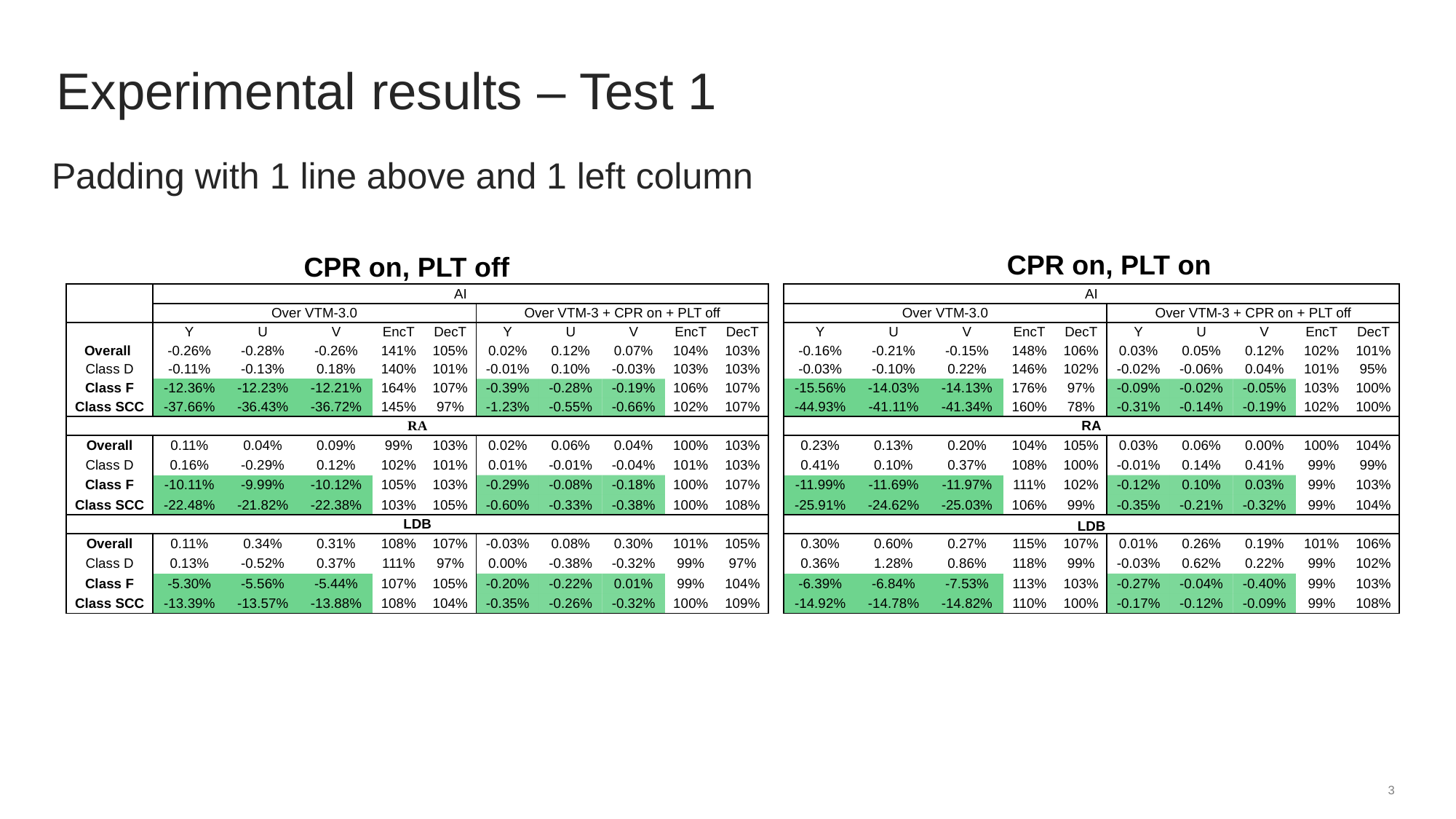

# Experimental results – Test 1
Padding with 1 line above and 1 left column
CPR on, PLT on
CPR on, PLT off
| AI |  |  |  |  |  |  |  |  |  |
| --- | --- | --- | --- | --- | --- | --- | --- | --- | --- |
| Over VTM-3.0 |  |  |  |  | Over VTM-3 + CPR on + PLT off |  |  |  |  |
| Y | U | V | EncT | DecT | Y | U | V | EncT | DecT |
| -0.16% | -0.21% | -0.15% | 148% | 106% | 0.03% | 0.05% | 0.12% | 102% | 101% |
| -0.03% | -0.10% | 0.22% | 146% | 102% | -0.02% | -0.06% | 0.04% | 101% | 95% |
| -15.56% | -14.03% | -14.13% | 176% | 97% | -0.09% | -0.02% | -0.05% | 103% | 100% |
| -44.93% | -41.11% | -41.34% | 160% | 78% | -0.31% | -0.14% | -0.19% | 102% | 100% |
| RA |  |  |  |  |  |  |  |  |  |
| 0.23% | 0.13% | 0.20% | 104% | 105% | 0.03% | 0.06% | 0.00% | 100% | 104% |
| 0.41% | 0.10% | 0.37% | 108% | 100% | -0.01% | 0.14% | 0.41% | 99% | 99% |
| -11.99% | -11.69% | -11.97% | 111% | 102% | -0.12% | 0.10% | 0.03% | 99% | 103% |
| -25.91% | -24.62% | -25.03% | 106% | 99% | -0.35% | -0.21% | -0.32% | 99% | 104% |
| LDB |  |  |  |  |  |  |  |  |  |
| 0.30% | 0.60% | 0.27% | 115% | 107% | 0.01% | 0.26% | 0.19% | 101% | 106% |
| 0.36% | 1.28% | 0.86% | 118% | 99% | -0.03% | 0.62% | 0.22% | 99% | 102% |
| -6.39% | -6.84% | -7.53% | 113% | 103% | -0.27% | -0.04% | -0.40% | 99% | 103% |
| -14.92% | -14.78% | -14.82% | 110% | 100% | -0.17% | -0.12% | -0.09% | 99% | 108% |
|  | AI |  |  |  |  |  |  |  |  |  |
| --- | --- | --- | --- | --- | --- | --- | --- | --- | --- | --- |
|  | Over VTM-3.0 |  |  |  |  | Over VTM-3 + CPR on + PLT off |  |  |  |  |
|  | Y | U | V | EncT | DecT | Y | U | V | EncT | DecT |
| Overall | -0.26% | -0.28% | -0.26% | 141% | 105% | 0.02% | 0.12% | 0.07% | 104% | 103% |
| Class D | -0.11% | -0.13% | 0.18% | 140% | 101% | -0.01% | 0.10% | -0.03% | 103% | 103% |
| Class F | -12.36% | -12.23% | -12.21% | 164% | 107% | -0.39% | -0.28% | -0.19% | 106% | 107% |
| Class SCC | -37.66% | -36.43% | -36.72% | 145% | 97% | -1.23% | -0.55% | -0.66% | 102% | 107% |
| RA |  |  |  |  |  |  |  |  |  |  |
| Overall | 0.11% | 0.04% | 0.09% | 99% | 103% | 0.02% | 0.06% | 0.04% | 100% | 103% |
| Class D | 0.16% | -0.29% | 0.12% | 102% | 101% | 0.01% | -0.01% | -0.04% | 101% | 103% |
| Class F | -10.11% | -9.99% | -10.12% | 105% | 103% | -0.29% | -0.08% | -0.18% | 100% | 107% |
| Class SCC | -22.48% | -21.82% | -22.38% | 103% | 105% | -0.60% | -0.33% | -0.38% | 100% | 108% |
| LDB |  |  |  |  |  |  |  |  |  |  |
| Overall | 0.11% | 0.34% | 0.31% | 108% | 107% | -0.03% | 0.08% | 0.30% | 101% | 105% |
| Class D | 0.13% | -0.52% | 0.37% | 111% | 97% | 0.00% | -0.38% | -0.32% | 99% | 97% |
| Class F | -5.30% | -5.56% | -5.44% | 107% | 105% | -0.20% | -0.22% | 0.01% | 99% | 104% |
| Class SCC | -13.39% | -13.57% | -13.88% | 108% | 104% | -0.35% | -0.26% | -0.32% | 100% | 109% |